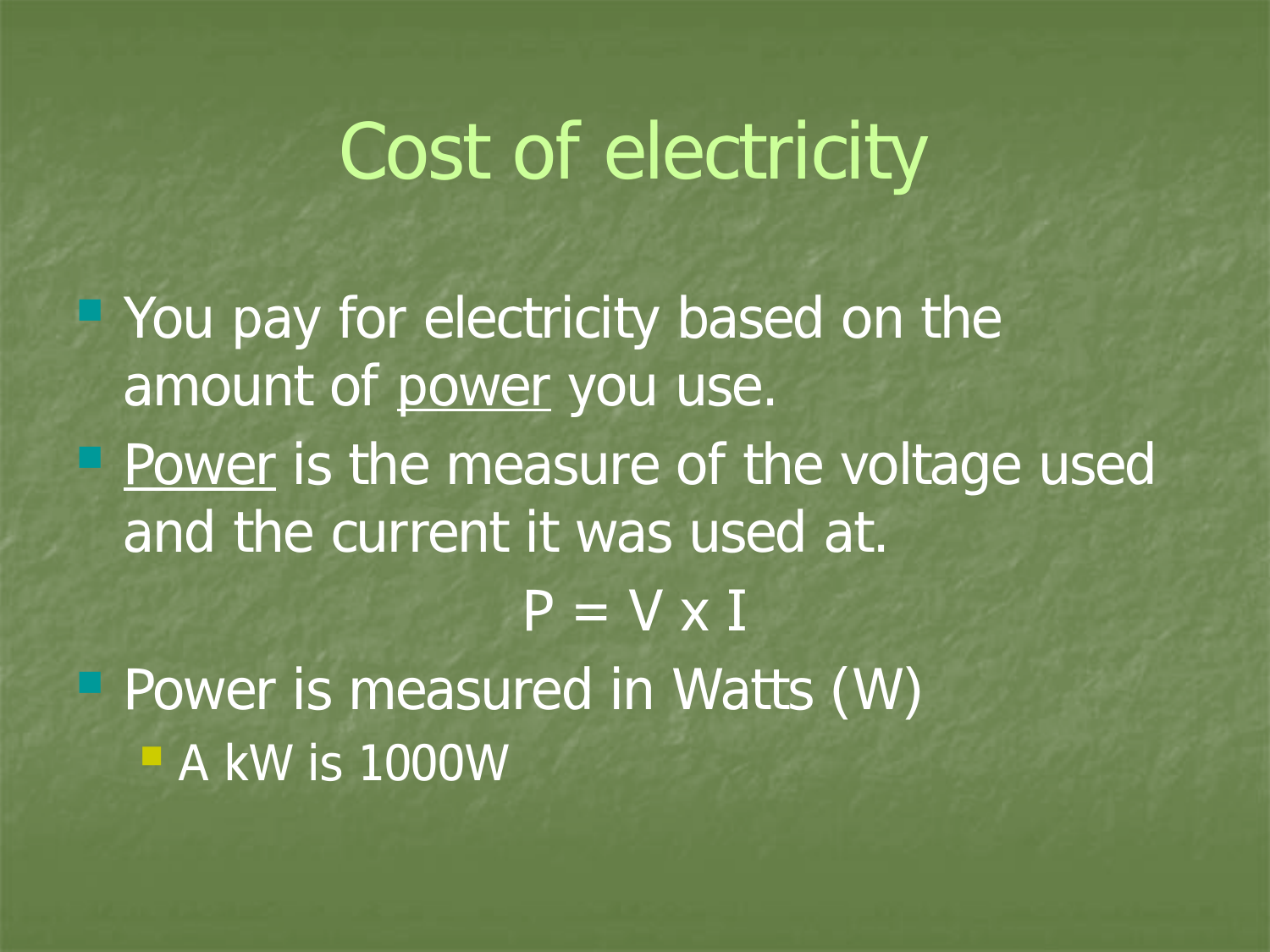

# Cost of electricity
You pay for electricity based on the amount of power you use.
Power is the measure of the voltage used and the current it was used at.
P = V x I
Power is measured in Watts (W)
A kW is 1000W